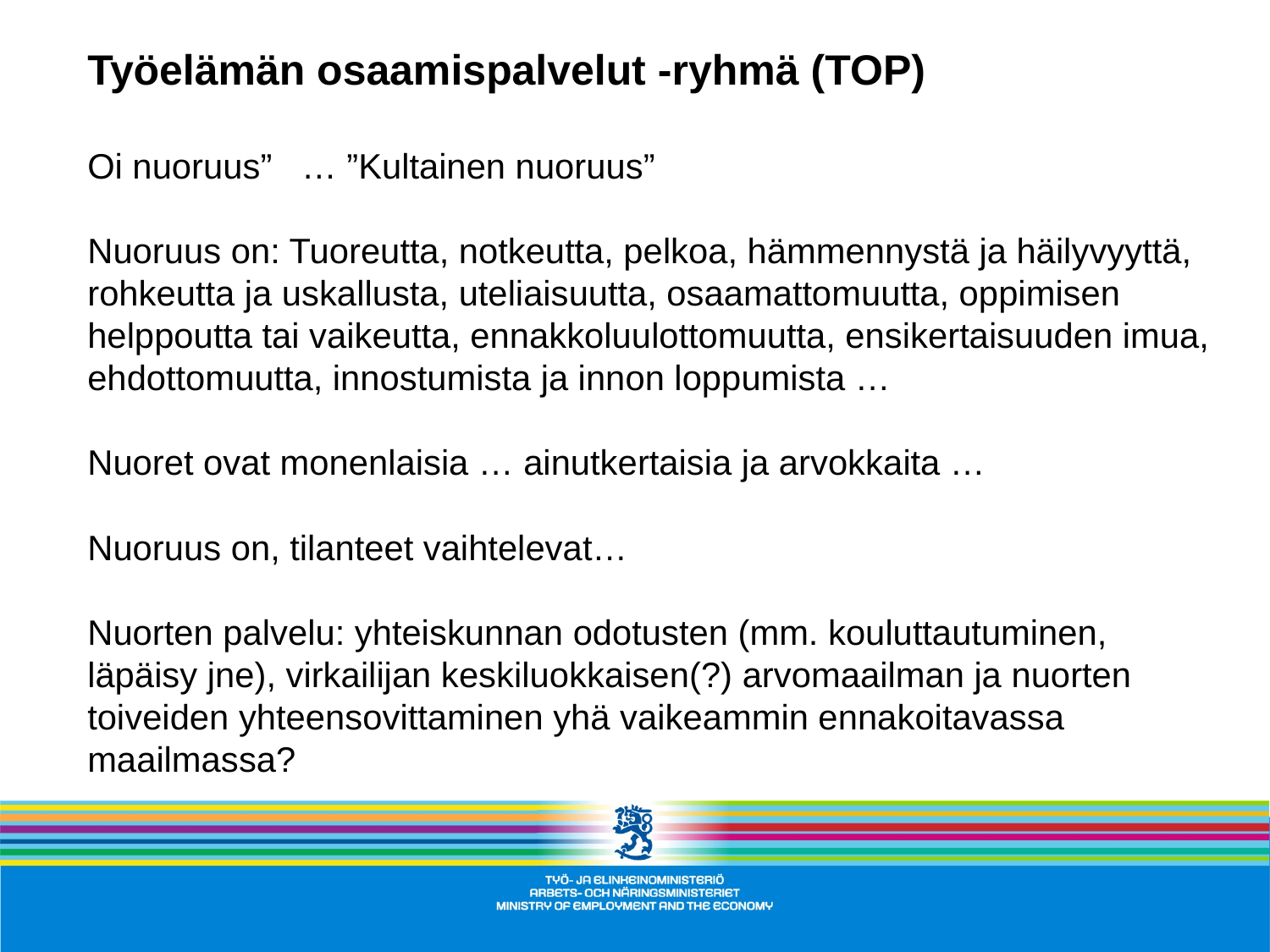

Työelämän osaamispalvelut -ryhmä (TOP)

Oi nuoruus”   … ”Kultainen nuoruus”

Nuoruus on: Tuoreutta, notkeutta, pelkoa, hämmennystä ja häilyvyyttä, rohkeutta ja uskallusta, uteliaisuutta, osaamattomuutta, oppimisen helppoutta tai vaikeutta, ennakkoluulottomuutta, ensikertaisuuden imua, ehdottomuutta, innostumista ja innon loppumista …

Nuoret ovat monenlaisia … ainutkertaisia ja arvokkaita …

Nuoruus on, tilanteet vaihtelevat…

Nuorten palvelu: yhteiskunnan odotusten (mm. kouluttautuminen, läpäisy jne), virkailijan keskiluokkaisen(?) arvomaailman ja nuorten toiveiden yhteensovittaminen yhä vaikeammin ennakoitavassa maailmassa?